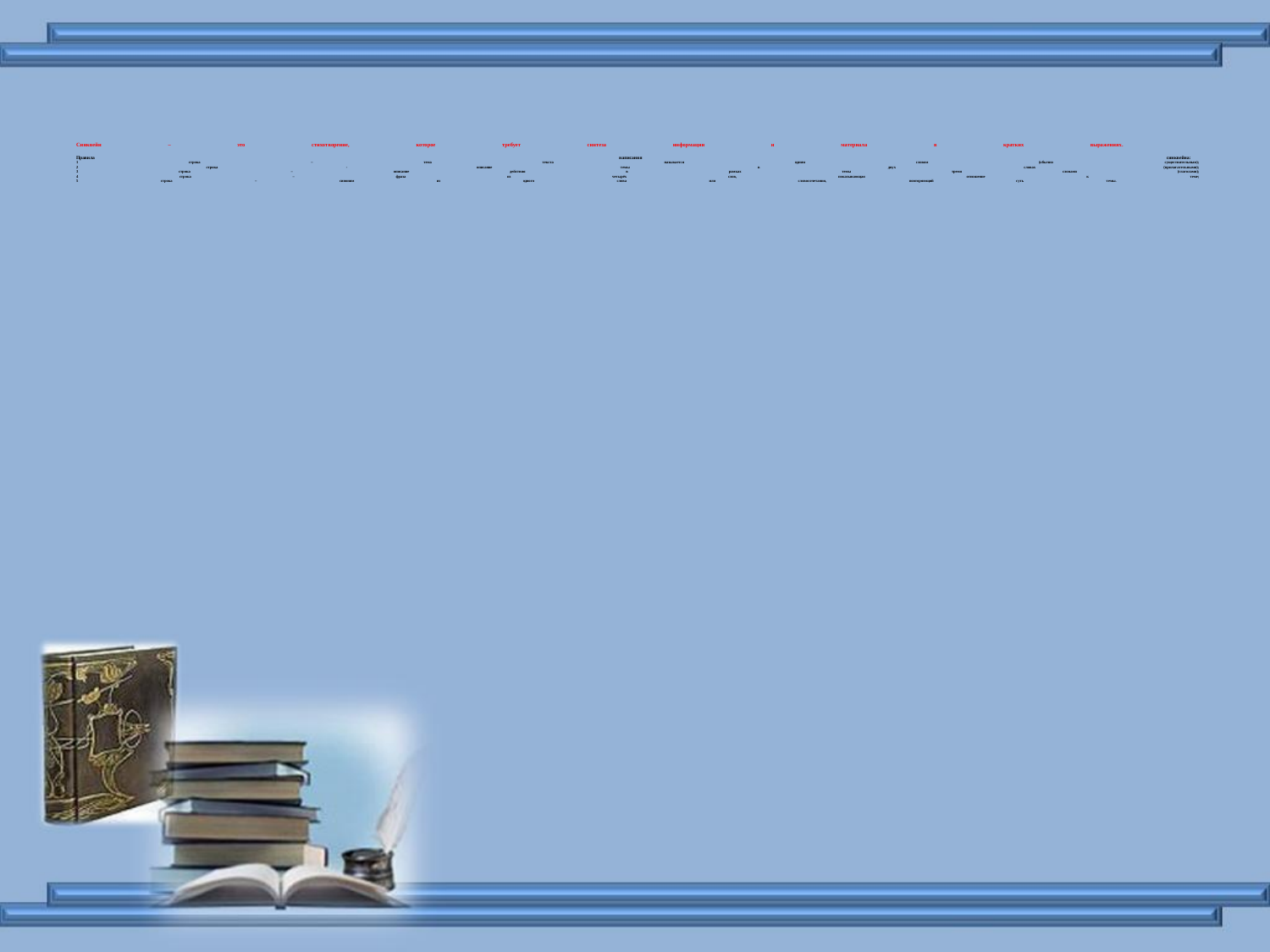

# Синквейн – это стихотворение, которое требует синтеза информации и материала в кратких выражениях. Правила написания синквейна: 1 строка – тема текста называется одним словом (обычно  существительным); 2 строка -  описание темы в двух словах (прилагательными); 3 строка – описание действия в рамках темы тремя словами (глаголами); 4 строка – фраза из четырёх слов, показывающая отношение к теме; 5 строка – синоним из одного слова или словосочетания, повторяющий суть темы.